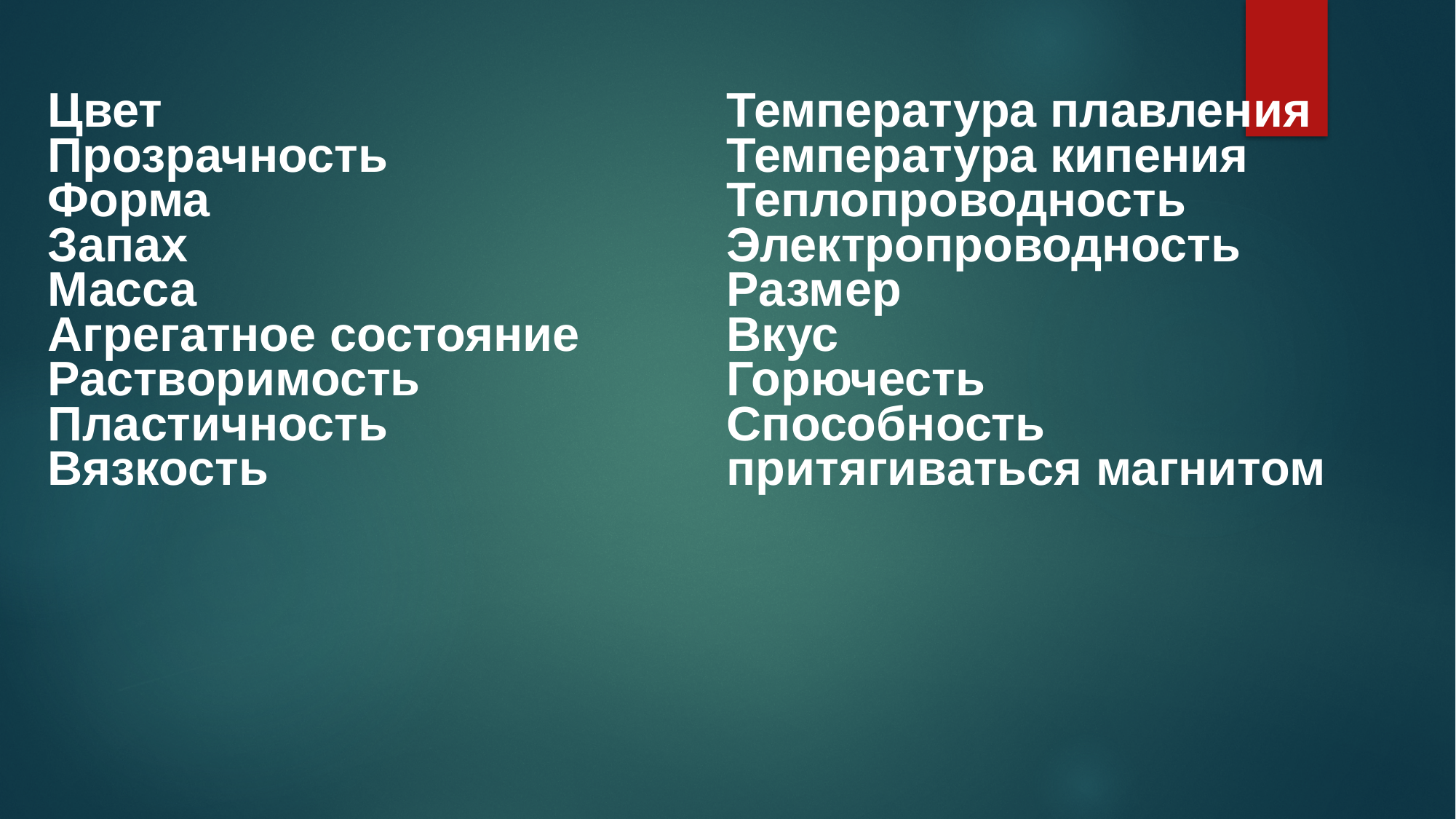

#
| Цвет Прозрачность Форма Запах Масса Агрегатное состояние Растворимость Пластичность Вязкость | Температура плавления Температура кипения Теплопроводность Электропроводность Размер Вкус Горючесть Способность притягиваться магнитом |
| --- | --- |